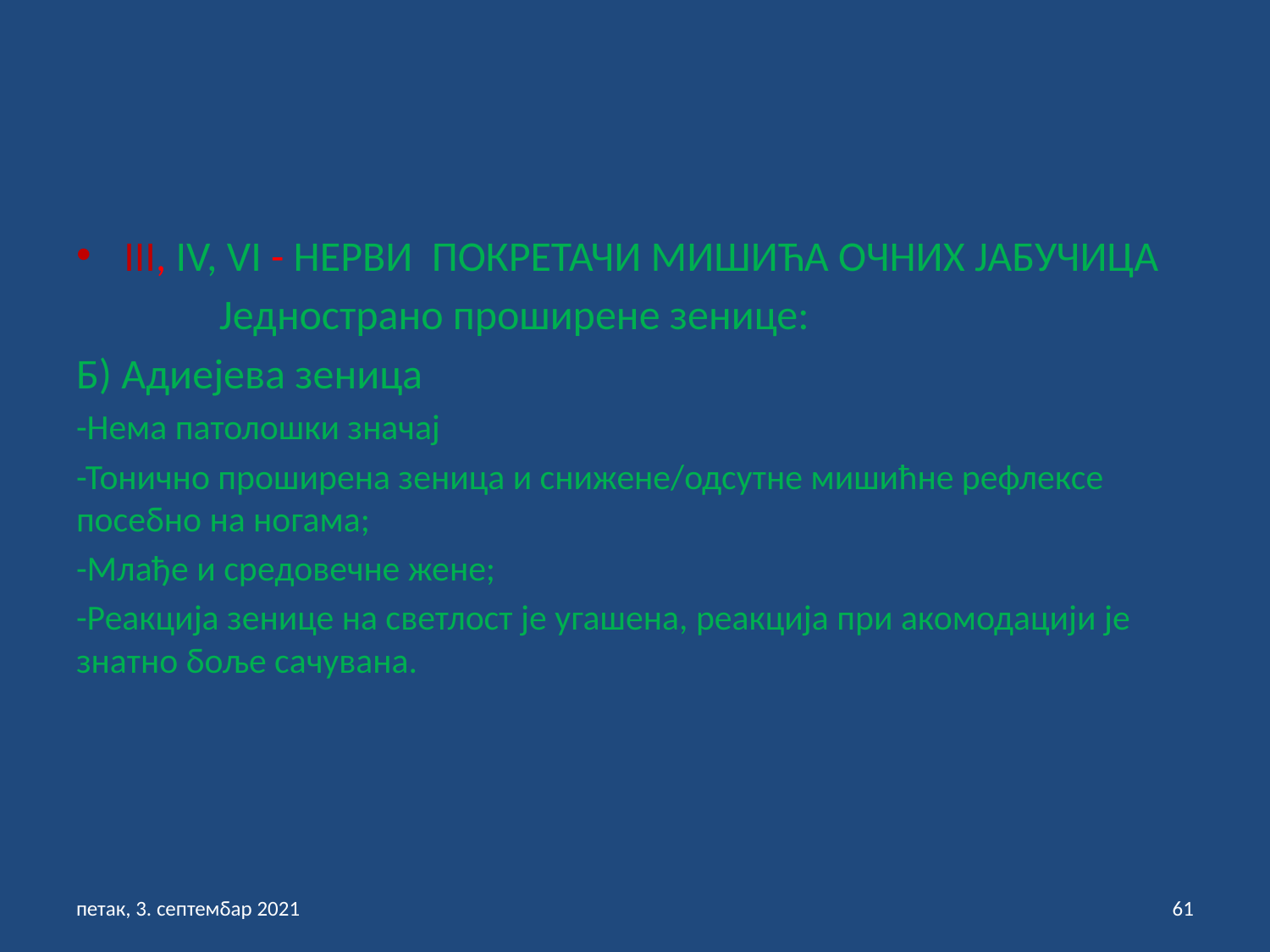

III, IV, VI - НЕРВИ  ПОКРЕТАЧИ МИШИЋА ОЧНИХ ЈАБУЧИЦА
               Једнострано проширене зенице:
Б) Адиејева зеница
-Нема патолошки значај
-Тонично проширена зеница и снижене/одсутне мишићне рефлексе посебно на ногама;
-Млађе и средовечне жене;
-Реакција зенице на светлост је угашена, реакција при акомодацији је знатно боље сачувана.
петак, 3. септембар 2021
61